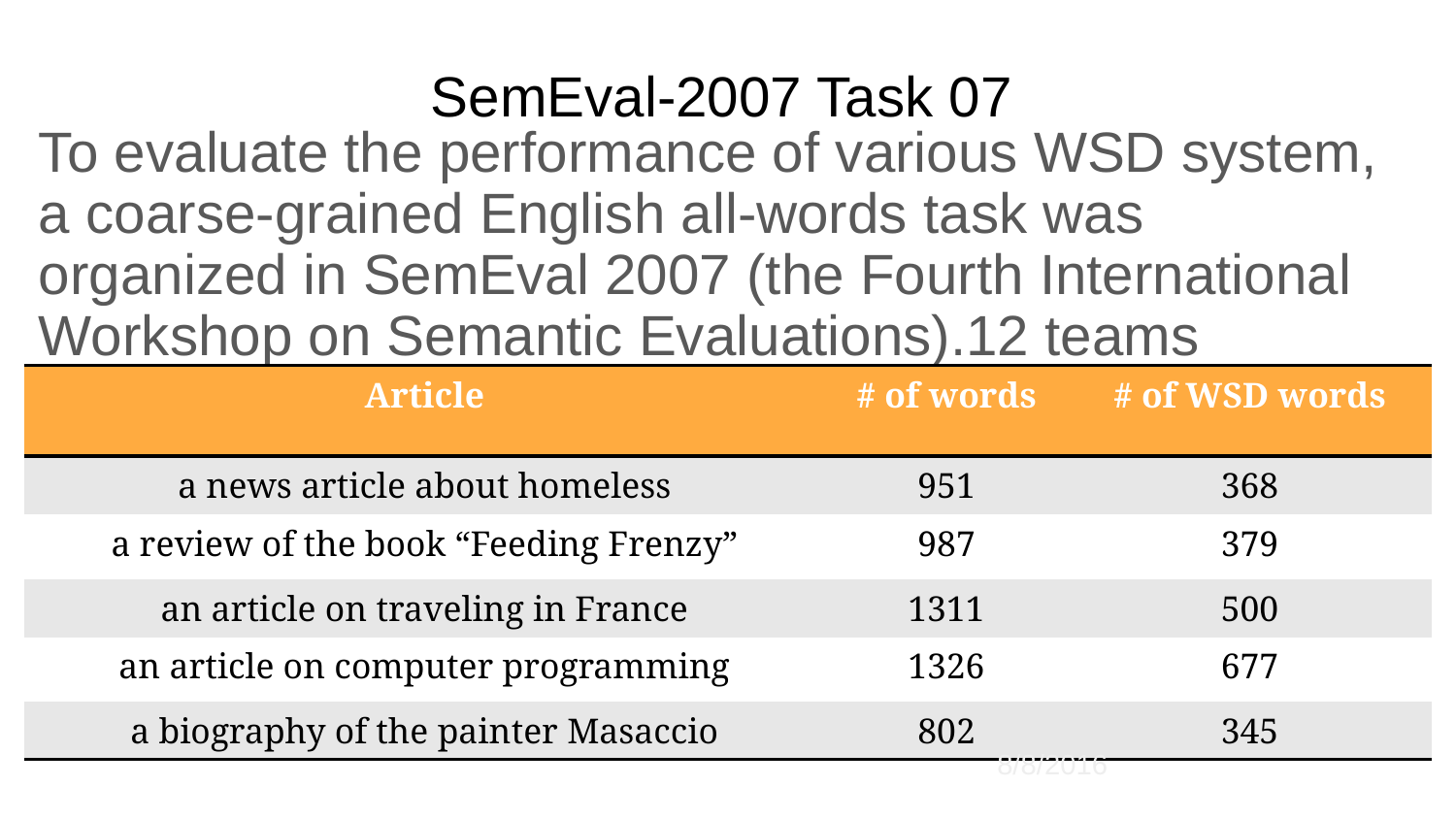

# SemEval-2007 Task 07
To evaluate the performance of various WSD system, a coarse-grained English all-words task was organized in SemEval 2007 (the Fourth International Workshop on Semantic Evaluations).12 teams submitted 14 WSD systems overall. Here is the evaluation corpus.
| Article | # of words | # of WSD words |
| --- | --- | --- |
| a news article about homeless | 951 | 368 |
| a review of the book “Feeding Frenzy” | 987 | 379 |
| an article on traveling in France | 1311 | 500 |
| an article on computer programming | 1326 | 677 |
| a biography of the painter Masaccio | 802 | 345 |
8/8/2016
21